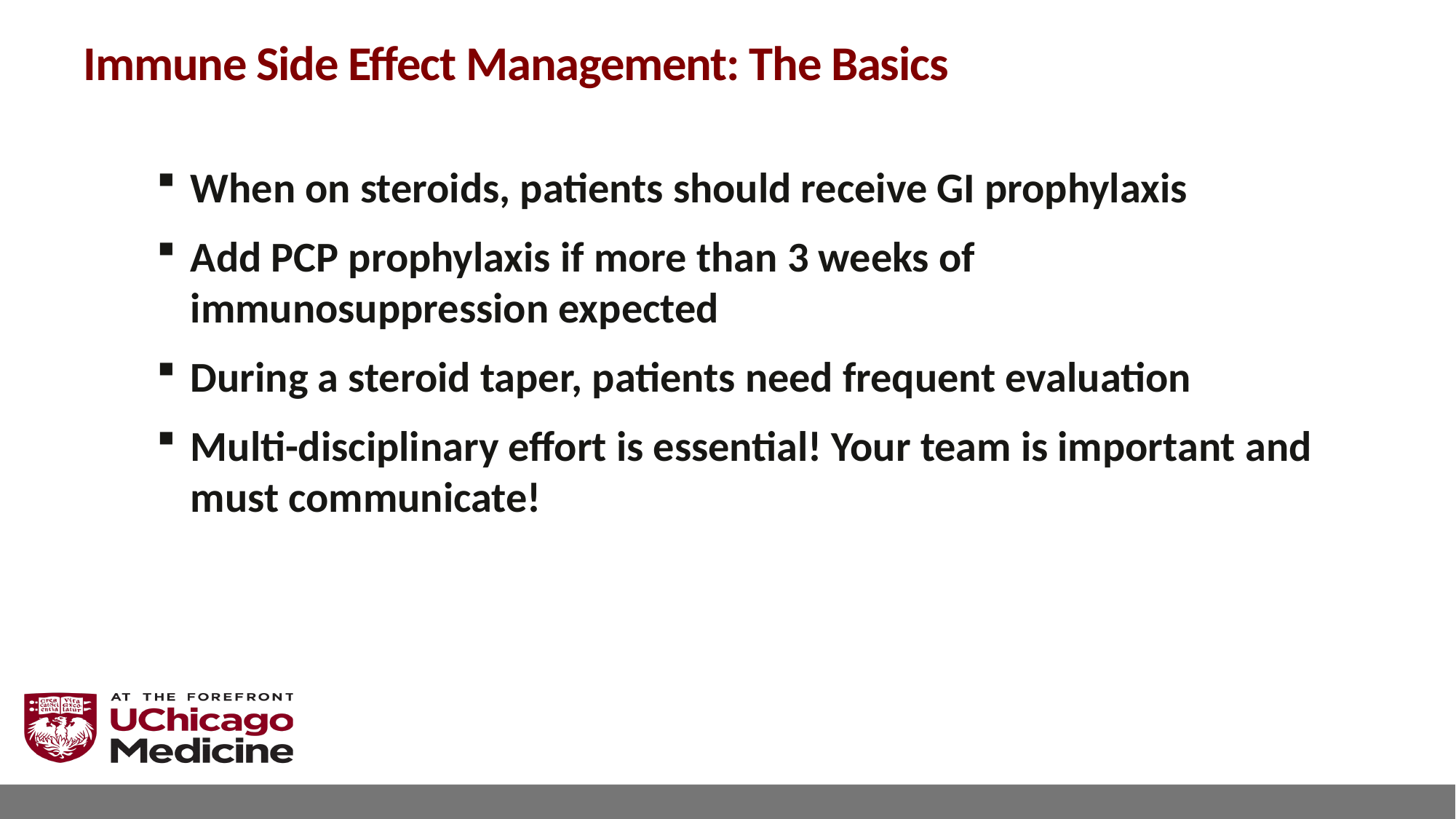

# Immune Side Effect Management: The Basics
When on steroids, patients should receive GI prophylaxis
Add PCP prophylaxis if more than 3 weeks of immunosuppression expected
During a steroid taper, patients need frequent evaluation
Multi-disciplinary effort is essential! Your team is important and must communicate!